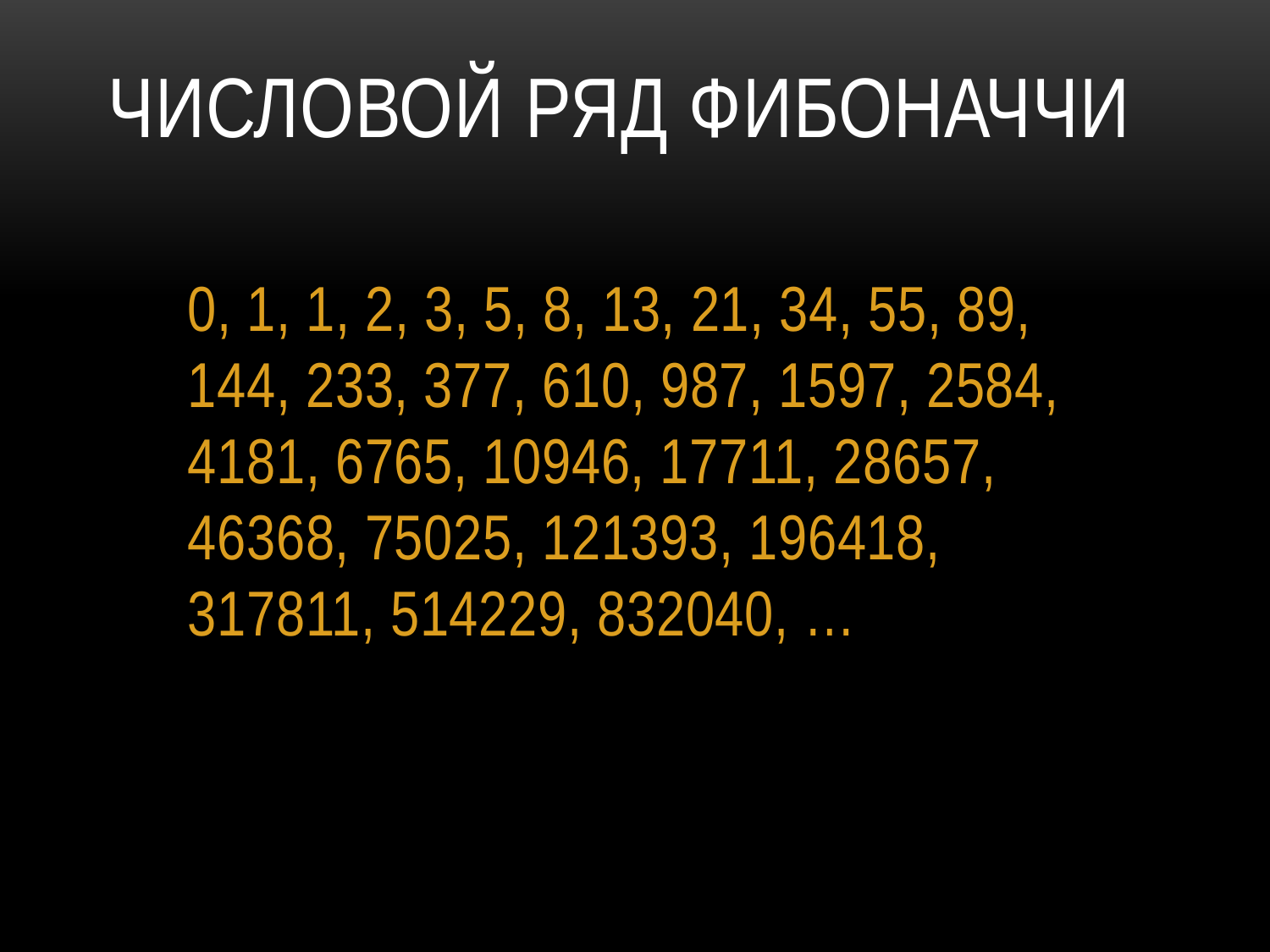

# Числовой ряд Фибоначчи
0, 1, 1, 2, 3, 5, 8, 13, 21, 34, 55, 89, 144, 233, 377, 610, 987, 1597, 2584, 4181, 6765, 10946, 17711, 28657, 46368, 75025, 121393, 196418, 317811, 514229, 832040, …